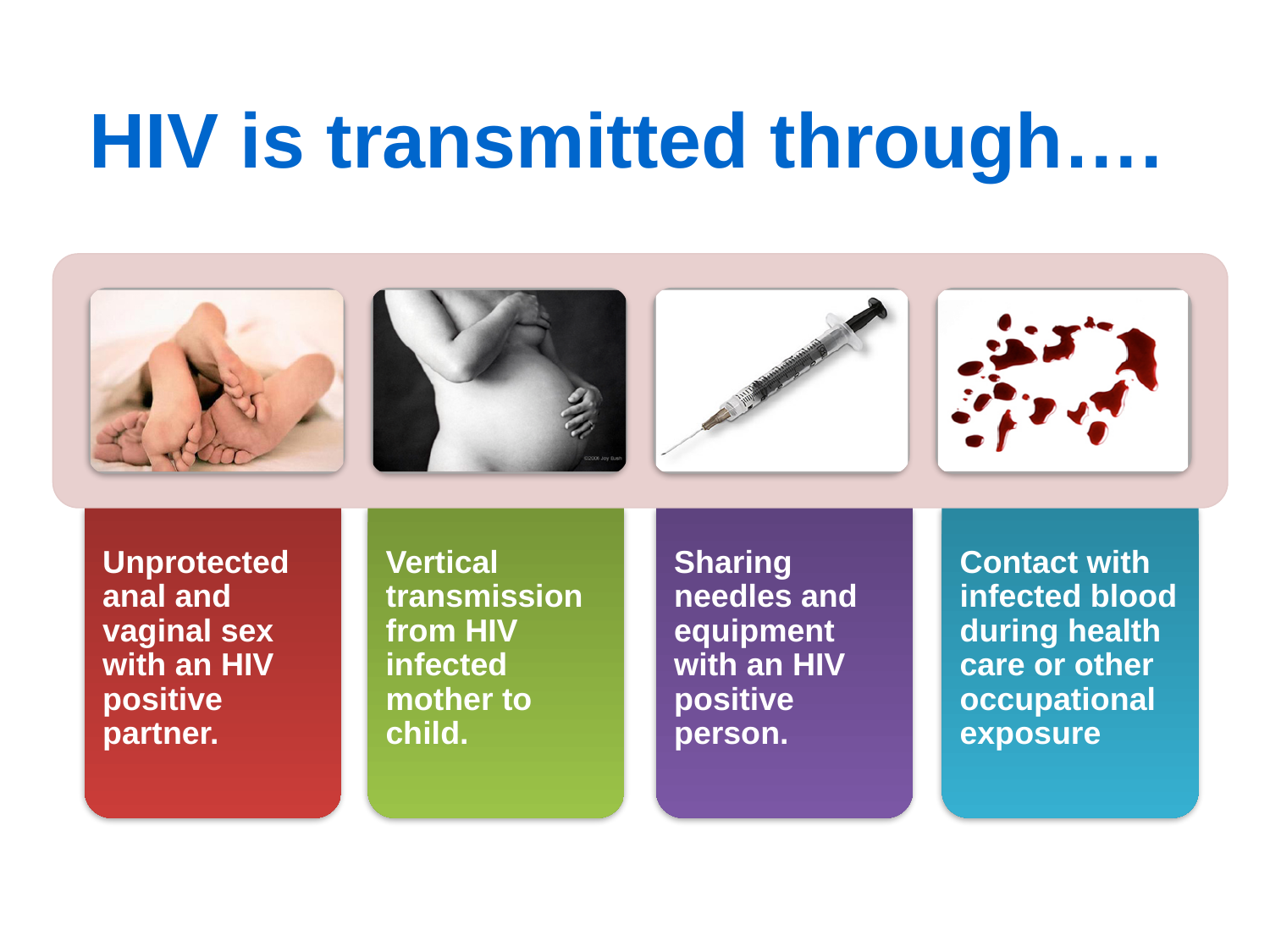

HIV is transmitted through….

Unprotected anal and vaginal sex with an HIV positive partner.

Vertical transmission from HIV infected mother to child.

Sharing needles and equipment with an HIV positive person.

Contact with infected blood during health care or other occupational exposure